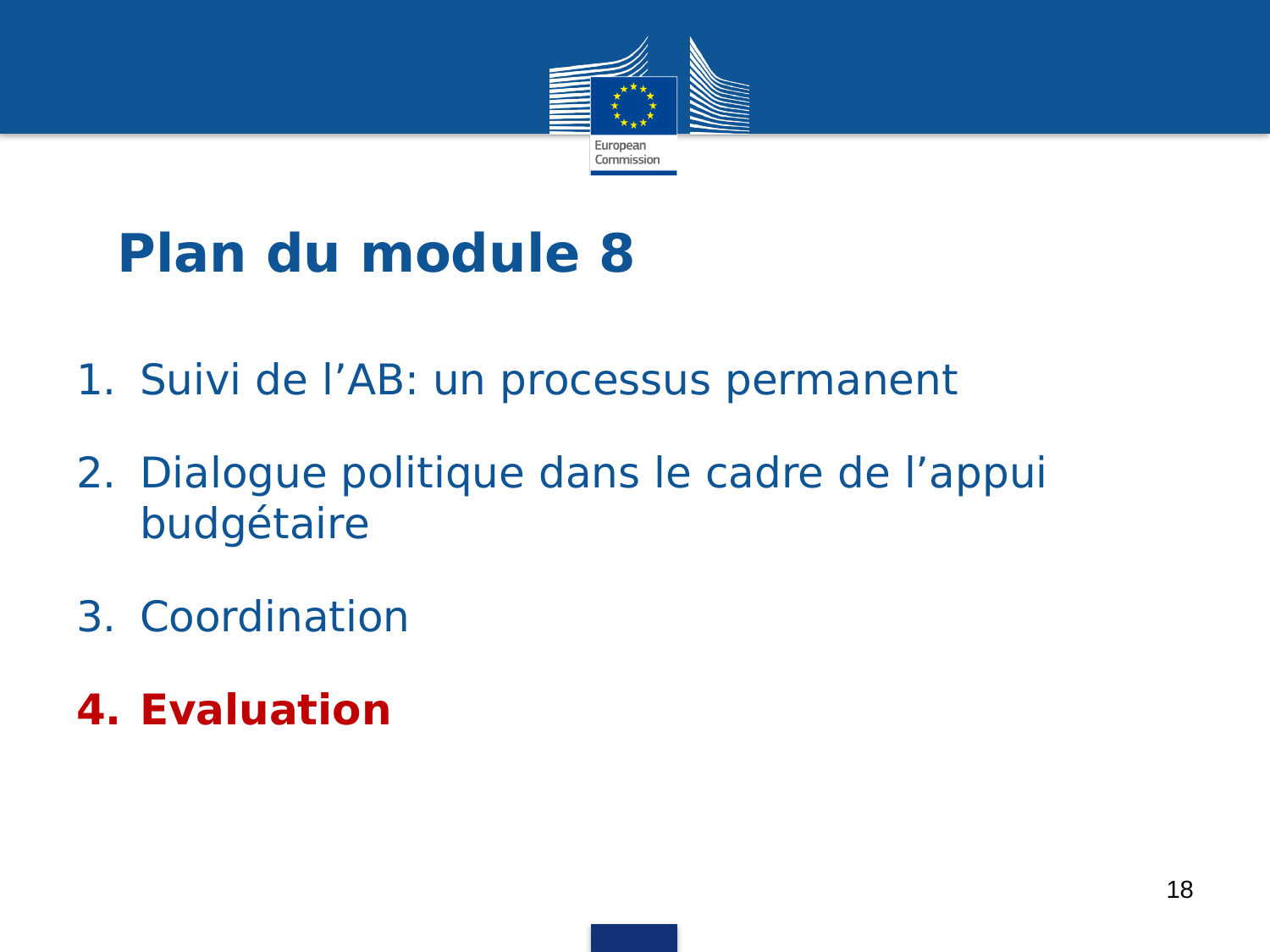

# Plan du module 8
Suivi de l’AB: un processus permanent
Dialogue politique dans le cadre de l’appui budgétaire
Coordination
Evaluation

18